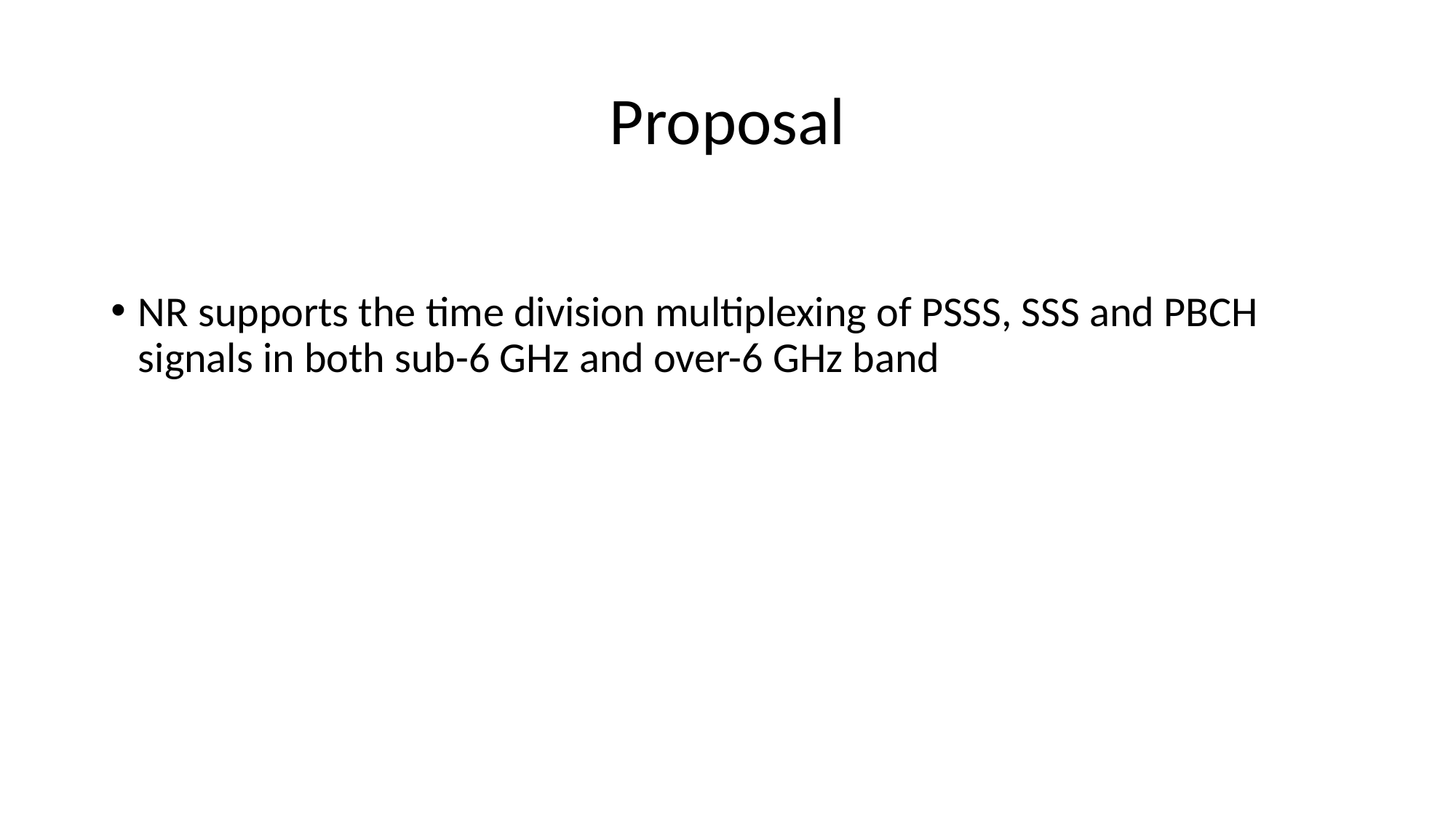

# Proposal

NR supports the time division multiplexing of PSSS, SSS and PBCH signals in both sub-6 GHz and over-6 GHz band